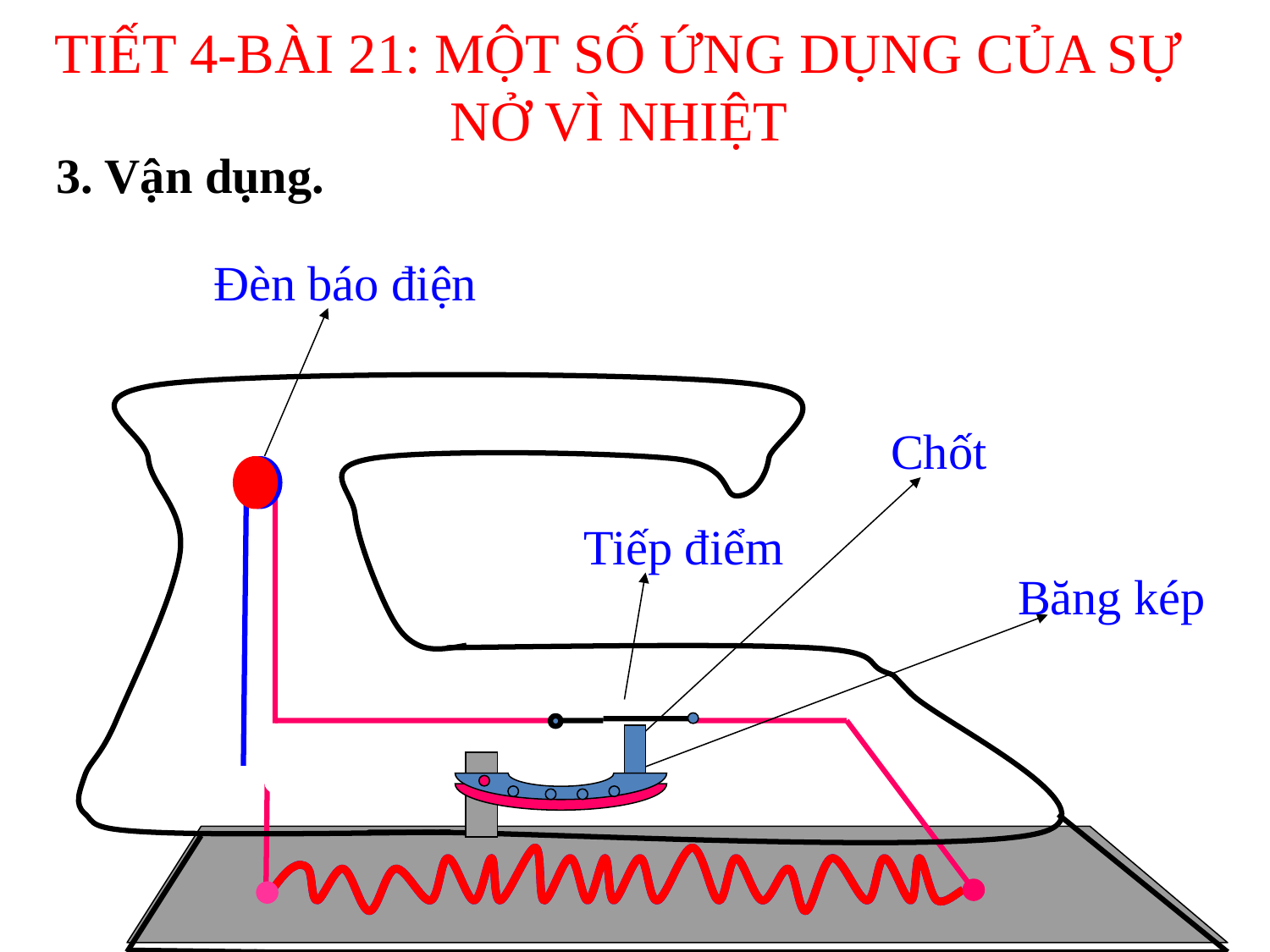

TIẾT 4-BÀI 21: MỘT SỐ ỨNG DỤNG CỦA SỰ NỞ VÌ NHIỆT
3. Vận dụng.
Đèn báo điện

Chốt

Tiếp điểm
Băng kép